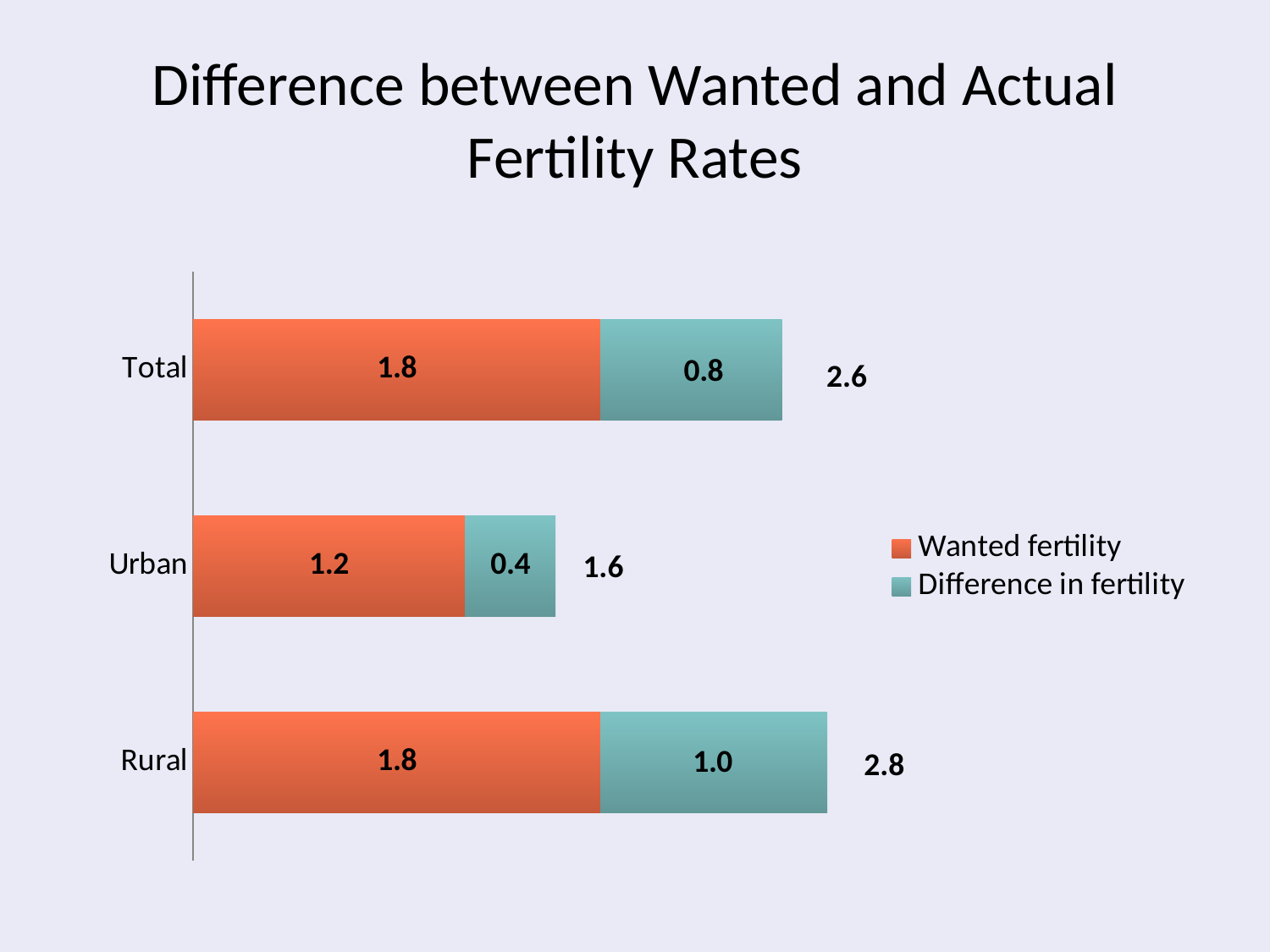

# Difference between Wanted and Actual Fertility Rates

### Chart

| Category | Wanted fertility | Difference in fertility |
|---|---|---|
| Rural | 1.8 | 1.0 |
| Urban | 1.2 | 0.4 |
| Total | 1.8 | 0.8 |
2.6
1.6
2.8